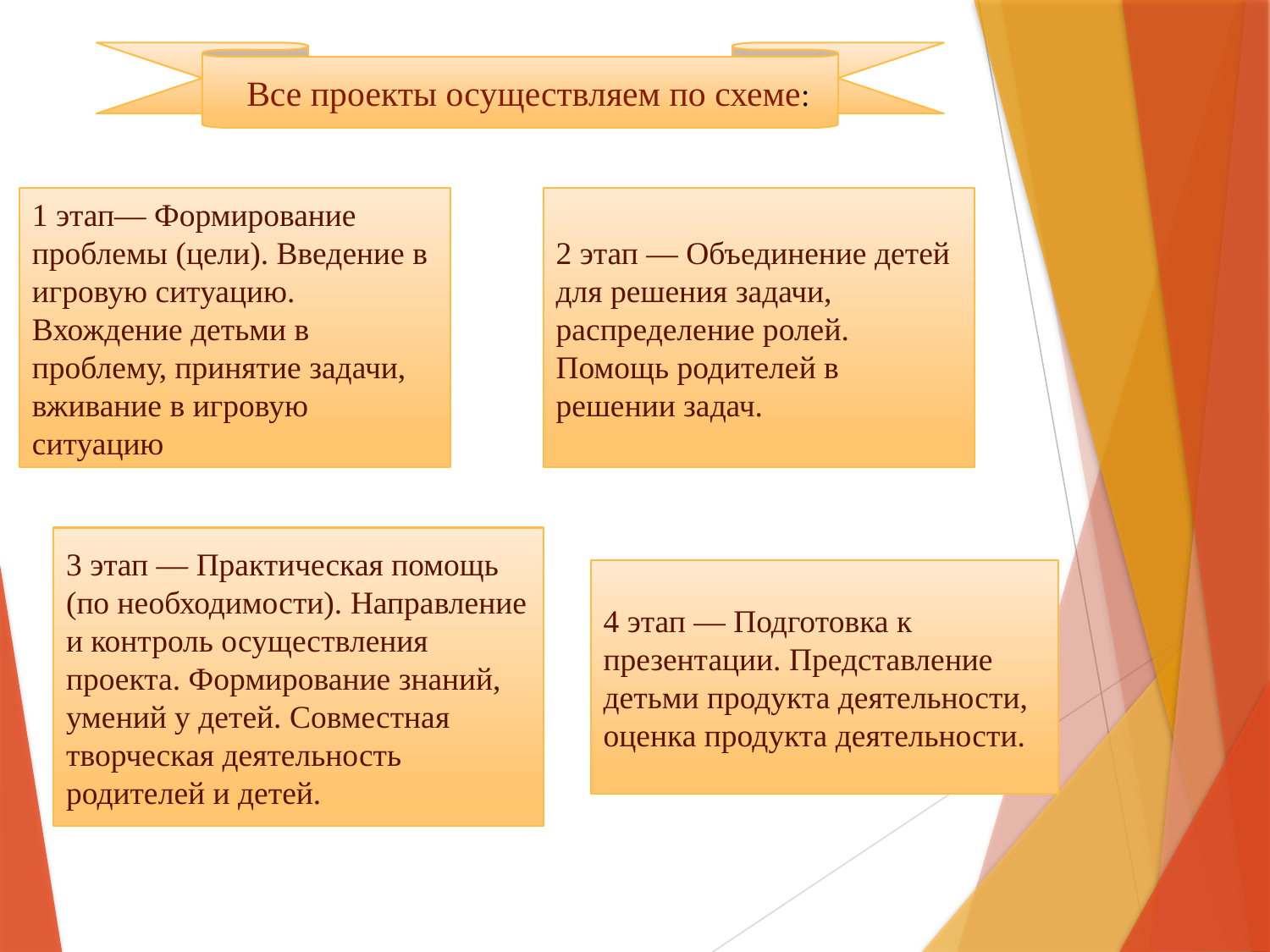

Все проекты осуществляем по схеме:
1 этап— Формирование проблемы (цели). Введение в игровую ситуацию. Вхождение детьми в проблему, принятие задачи, вживание в игровую ситуацию
2 этап — Объединение детей для решения задачи, распределение ролей. Помощь родителей в решении задач.
3 этап — Практическая помощь (по необходимости). Направление и контроль осуществления проекта. Формирование знаний, умений у детей. Совместная творческая деятельность родителей и детей.
4 этап — Подготовка к презентации. Представление детьми продукта деятельности, оценка продукта деятельности.